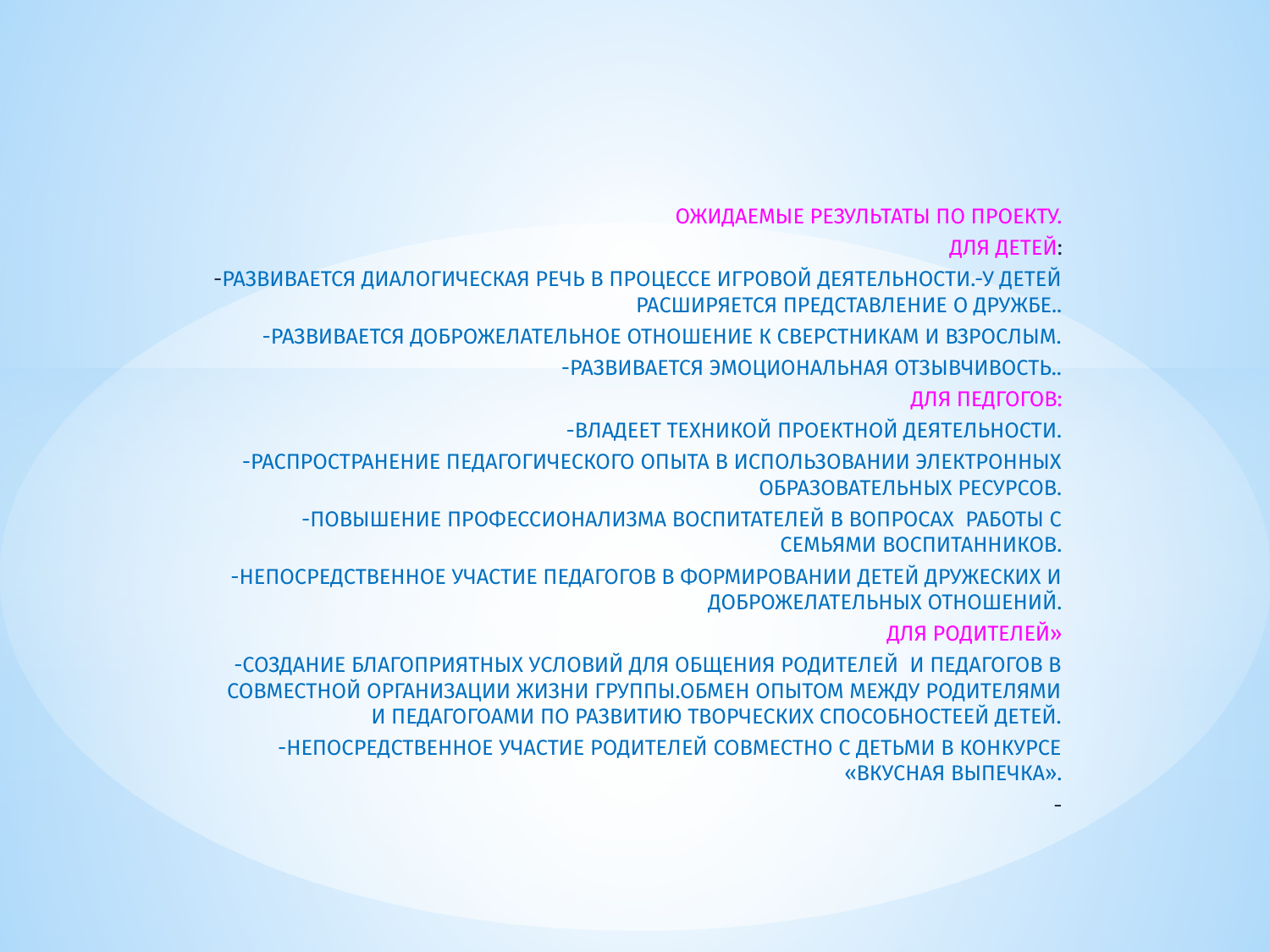

ОЖИДАЕМЫЕ РЕЗУЛЬТАТЫ ПО ПРОЕКТУ.
ДЛЯ ДЕТЕЙ:
-РАЗВИВАЕТСЯ ДИАЛОГИЧЕСКАЯ РЕЧЬ В ПРОЦЕССЕ ИГРОВОЙ ДЕЯТЕЛЬНОСТИ.-У ДЕТЕЙ РАСШИРЯЕТСЯ ПРЕДСТАВЛЕНИЕ О ДРУЖБЕ..
-РАЗВИВАЕТСЯ ДОБРОЖЕЛАТЕЛЬНОЕ ОТНОШЕНИЕ К СВЕРСТНИКАМ И ВЗРОСЛЫМ.
-РАЗВИВАЕТСЯ ЭМОЦИОНАЛЬНАЯ ОТЗЫВЧИВОСТЬ..
ДЛЯ ПЕДГОГОВ:
-ВЛАДЕЕТ ТЕХНИКОЙ ПРОЕКТНОЙ ДЕЯТЕЛЬНОСТИ.
-РАСПРОСТРАНЕНИЕ ПЕДАГОГИЧЕСКОГО ОПЫТА В ИСПОЛЬЗОВАНИИ ЭЛЕКТРОННЫХ ОБРАЗОВАТЕЛЬНЫХ РЕСУРСОВ.
-ПОВЫШЕНИЕ ПРОФЕССИОНАЛИЗМА ВОСПИТАТЕЛЕЙ В ВОПРОСАХ  РАБОТЫ С СЕМЬЯМИ ВОСПИТАННИКОВ.
-НЕПОСРЕДСТВЕННОЕ УЧАСТИЕ ПЕДАГОГОВ В ФОРМИРОВАНИИ ДЕТЕЙ ДРУЖЕСКИХ И ДОБРОЖЕЛАТЕЛЬНЫХ ОТНОШЕНИЙ.
ДЛЯ РОДИТЕЛЕЙ»
-СОЗДАНИЕ БЛАГОПРИЯТНЫХ УСЛОВИЙ ДЛЯ ОБЩЕНИЯ РОДИТЕЛЕЙ  И ПЕДАГОГОВ В СОВМЕСТНОЙ ОРГАНИЗАЦИИ ЖИЗНИ ГРУППЫ.ОБМЕН ОПЫТОМ МЕЖДУ РОДИТЕЛЯМИ И ПЕДАГОГОАМИ ПО РАЗВИТИЮ ТВОРЧЕСКИХ СПОСОБНОСТЕЕЙ ДЕТЕЙ.
-НЕПОСРЕДСТВЕННОЕ УЧАСТИЕ РОДИТЕЛЕЙ СОВМЕСТНО С ДЕТЬМИ В КОНКУРСЕ «ВКУСНАЯ ВЫПЕЧКА».
-